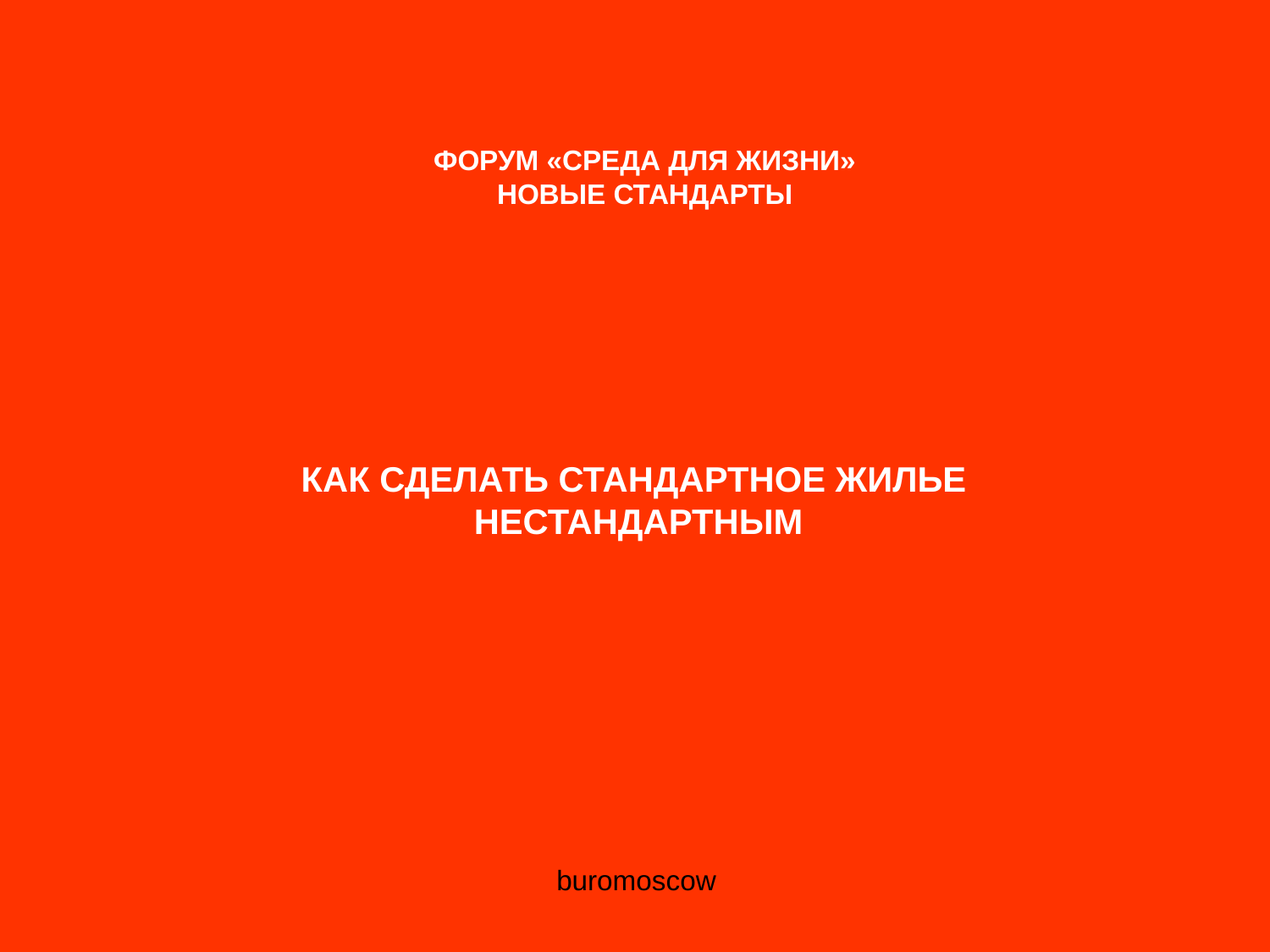

ФОРУМ «СРЕДА ДЛЯ ЖИЗНИ»
НОВЫЕ СТАНДАРТЫ
КАК СДЕЛАТЬ СТАНДАРТНОЕ ЖИЛЬЕ
НЕСТАНДАРТНЫМ
buromoscow